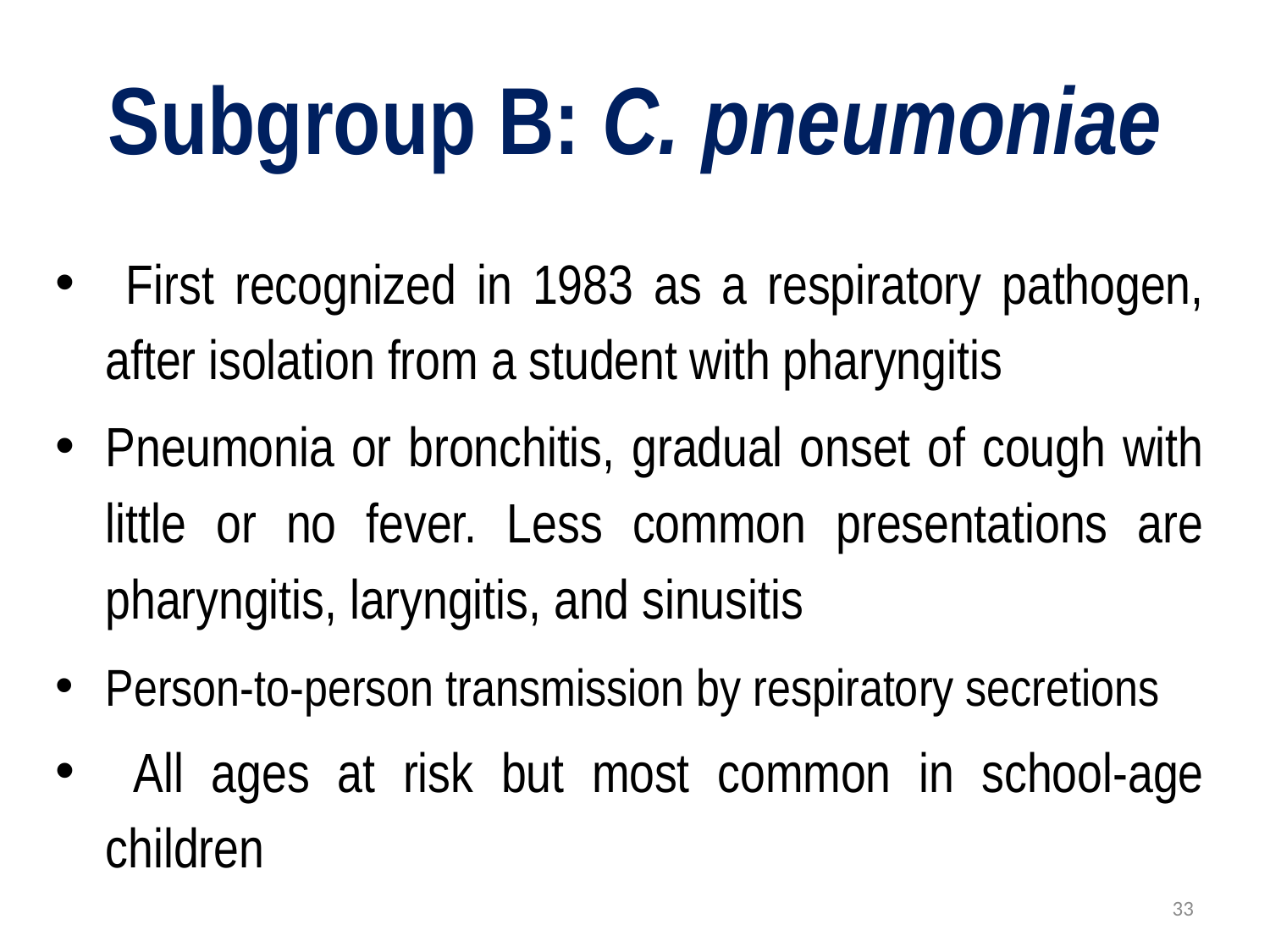

# Subgroup B: C. pneumoniae
 First recognized in 1983 as a respiratory pathogen, after isolation from a student with pharyngitis
Pneumonia or bronchitis, gradual onset of cough with little or no fever. Less common presentations are pharyngitis, laryngitis, and sinusitis
Person-to-person transmission by respiratory secretions
 All ages at risk but most common in school-age children

33